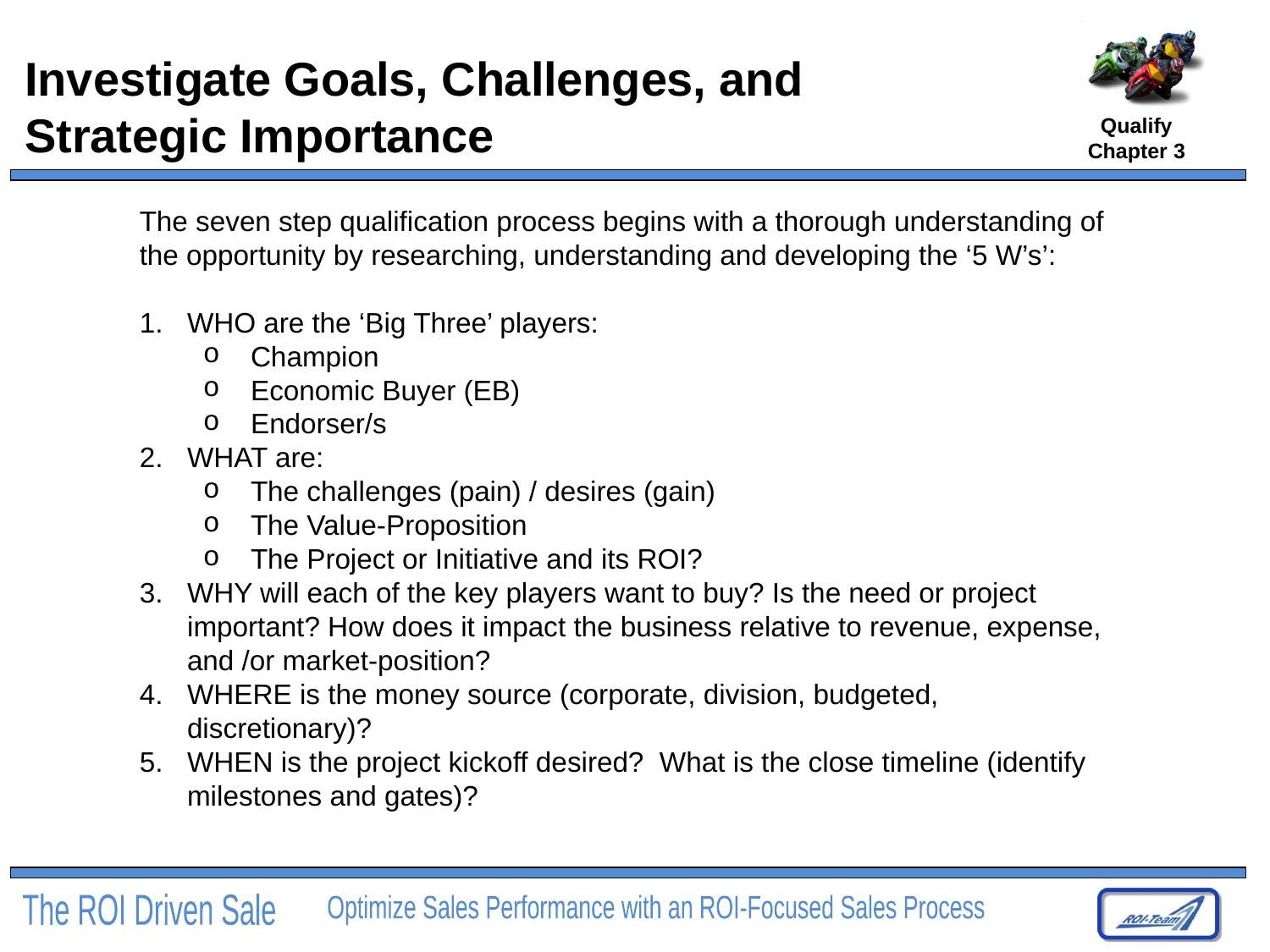

# Investigate Goals, Challenges, and Strategic Importance

Qualify
Chapter 3
The seven step qualification process begins with a thorough understanding of the opportunity by researching, understanding and developing the ‘5 W’s’:

WHO are the ‘Big Three’ players:
Champion
Economic Buyer (EB)
Endorser/s
WHAT are:
The challenges (pain) / desires (gain)
The Value-Proposition
The Project or Initiative and its ROI?
WHY will each of the key players want to buy? Is the need or project important? How does it impact the business relative to revenue, expense, and /or market-position?
WHERE is the money source (corporate, division, budgeted, discretionary)?
WHEN is the project kickoff desired?  What is the close timeline (identify milestones and gates)?